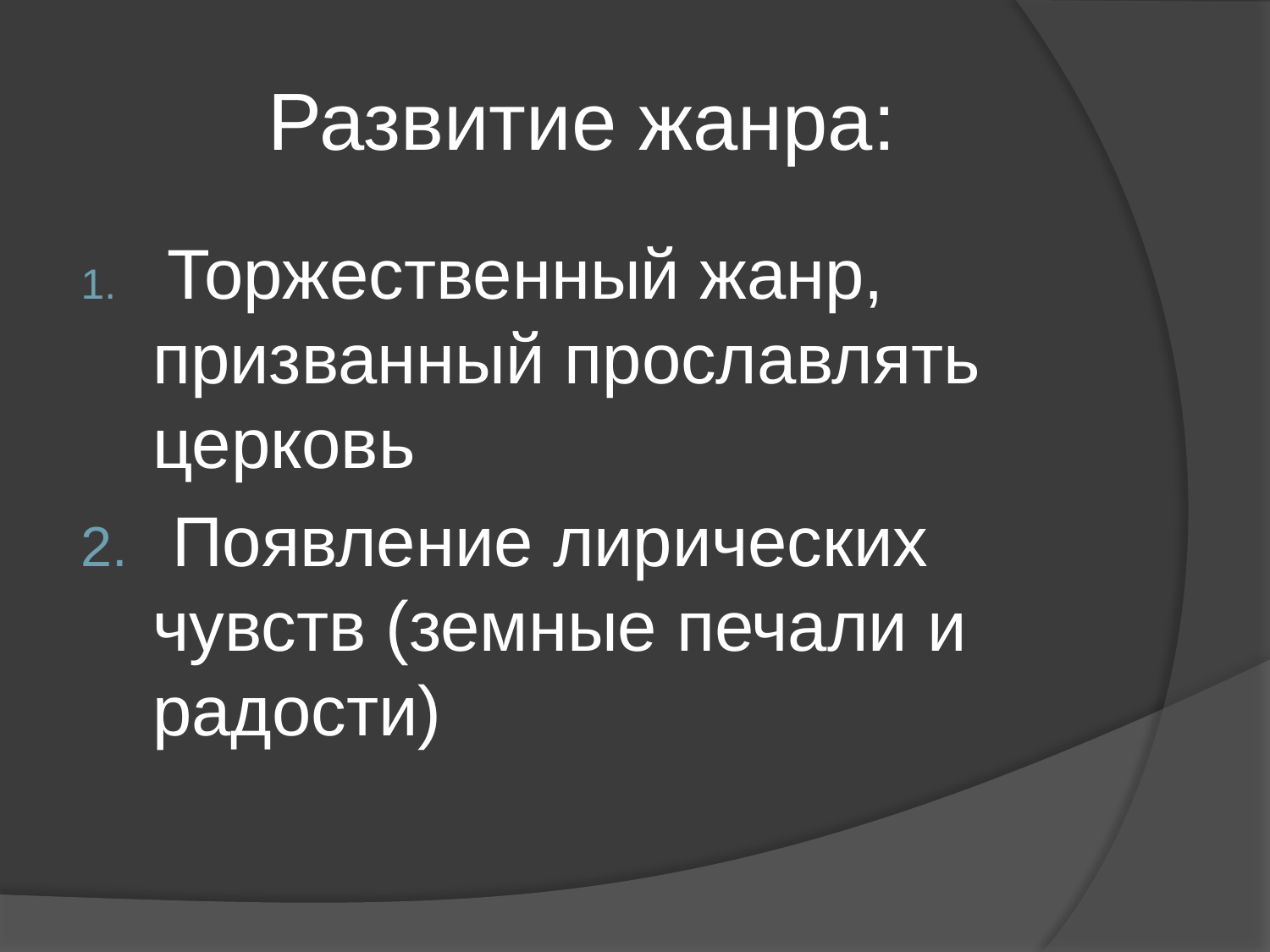

# Развитие жанра:
 Торжественный жанр, призванный прославлять церковь
 Появление лирических чувств (земные печали и радости)